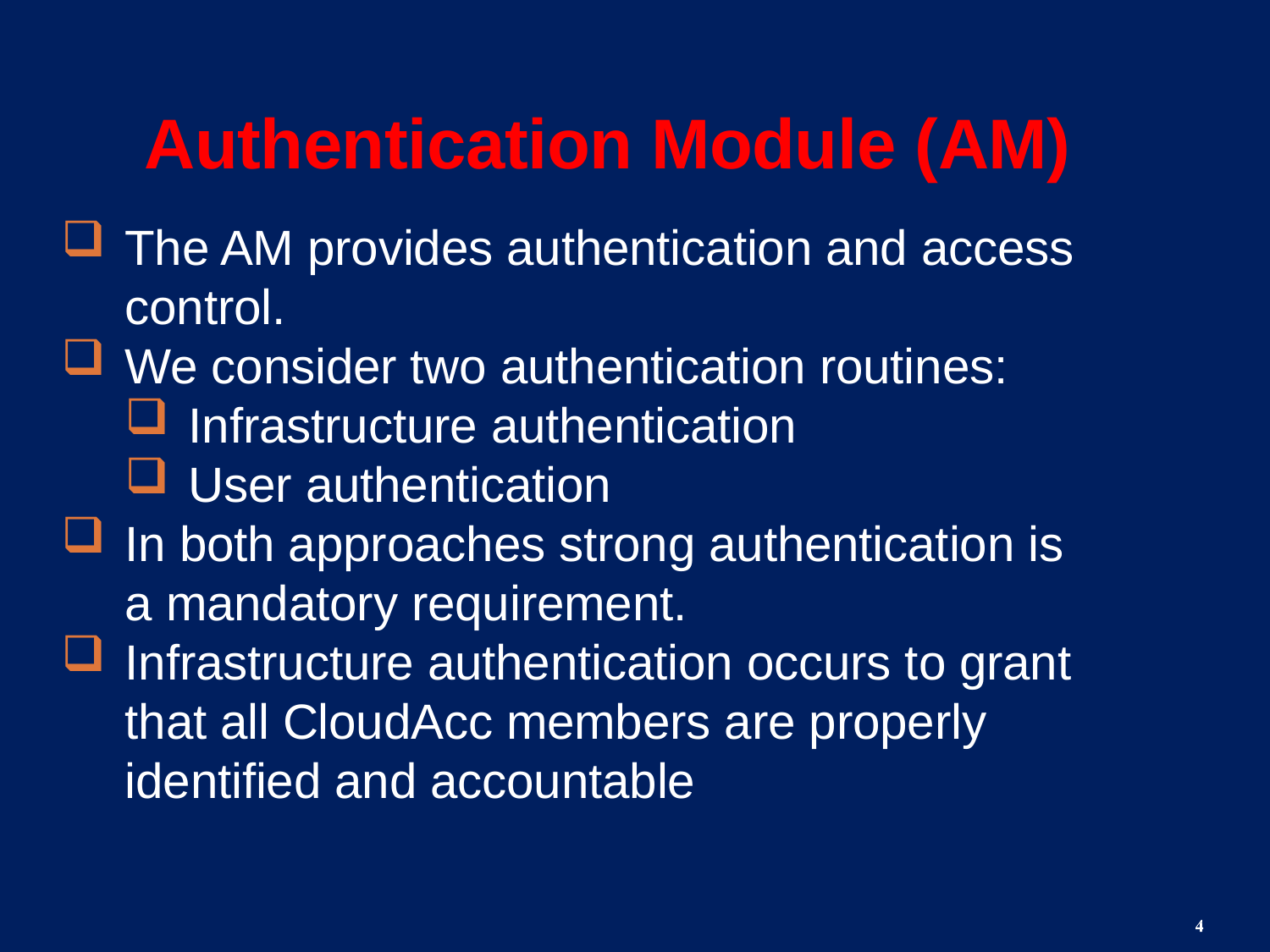

Authentication Module (AM)
The AM provides authentication and access control.
We consider two authentication routines:
Infrastructure authentication
User authentication
In both approaches strong authentication is a mandatory requirement.
Infrastructure authentication occurs to grant that all CloudAcc members are properly identified and accountable